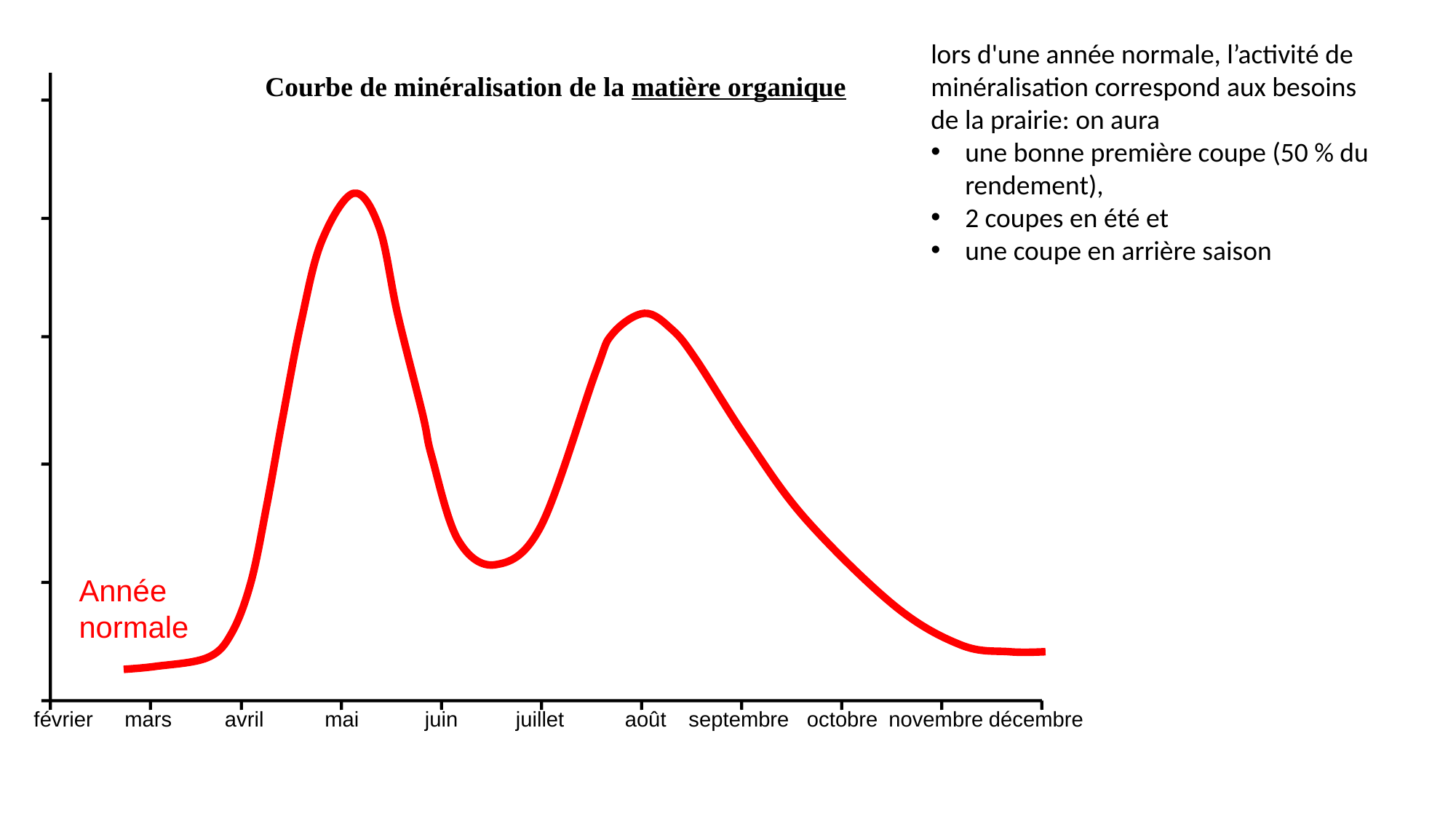

lors d'une année normale, l’activité de minéralisation correspond aux besoins de la prairie: on aura
une bonne première coupe (50 % du rendement),
2 coupes en été et
une coupe en arrière saison
Courbe de minéralisation de la matière organique

Année normale

février

mars

avril

mai

juin

juillet

août

septembre

octobre

novembre

décembre